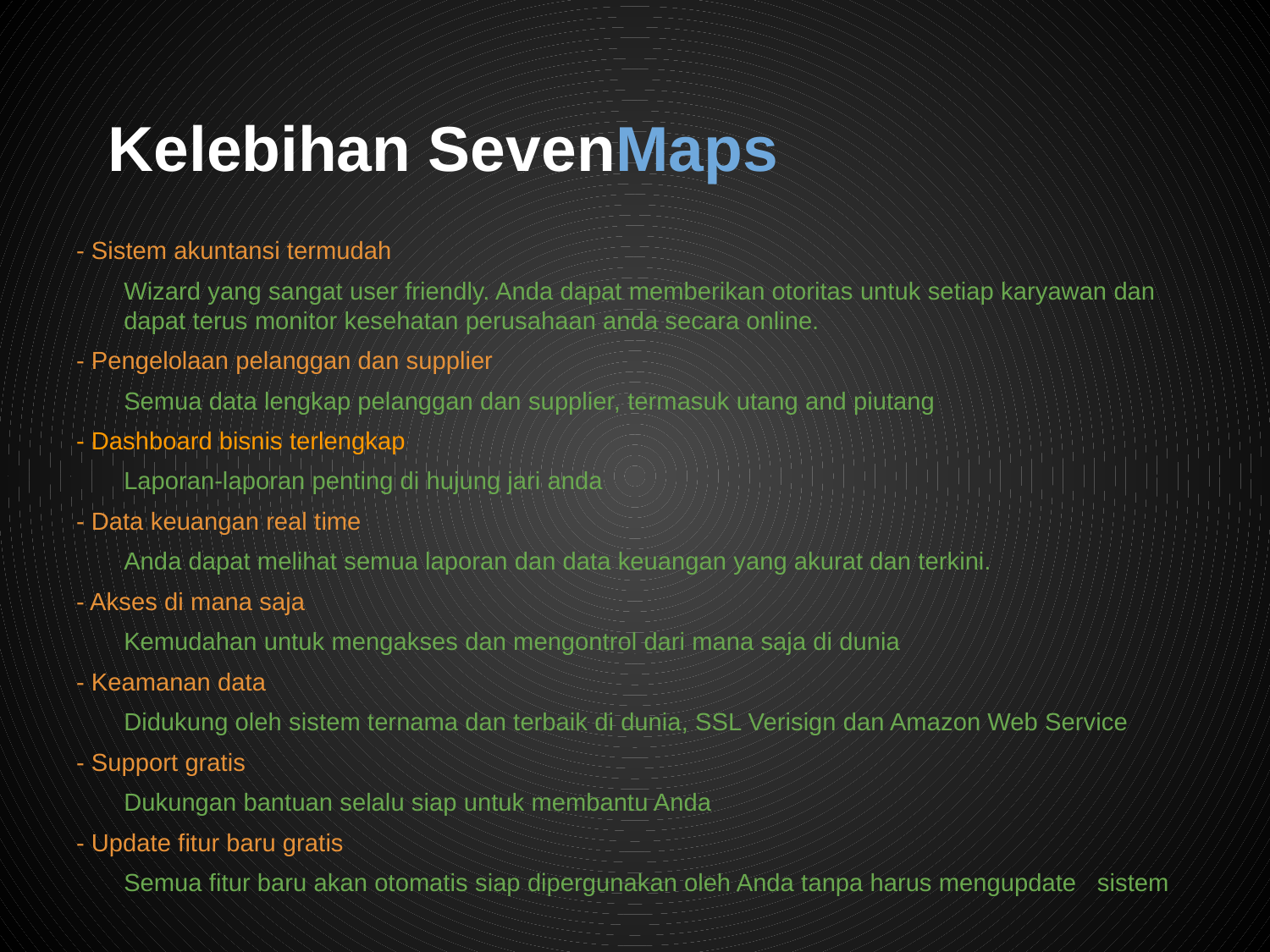

# Kelebihan SevenMaps
- Sistem akuntansi termudah
	Wizard yang sangat user friendly. Anda dapat memberikan otoritas untuk setiap karyawan dan dapat terus monitor kesehatan perusahaan anda secara online.
- Pengelolaan pelanggan dan supplier
	Semua data lengkap pelanggan dan supplier, termasuk utang and piutang
- Dashboard bisnis terlengkap
	Laporan-laporan penting di hujung jari anda
- Data keuangan real time
	Anda dapat melihat semua laporan dan data keuangan yang akurat dan terkini.
- Akses di mana saja
	Kemudahan untuk mengakses dan mengontrol dari mana saja di dunia
- Keamanan data
	Didukung oleh sistem ternama dan terbaik di dunia, SSL Verisign dan Amazon Web Service
- Support gratis
	Dukungan bantuan selalu siap untuk membantu Anda
- Update fitur baru gratis
	Semua fitur baru akan otomatis siap dipergunakan oleh Anda tanpa harus mengupdate   sistem